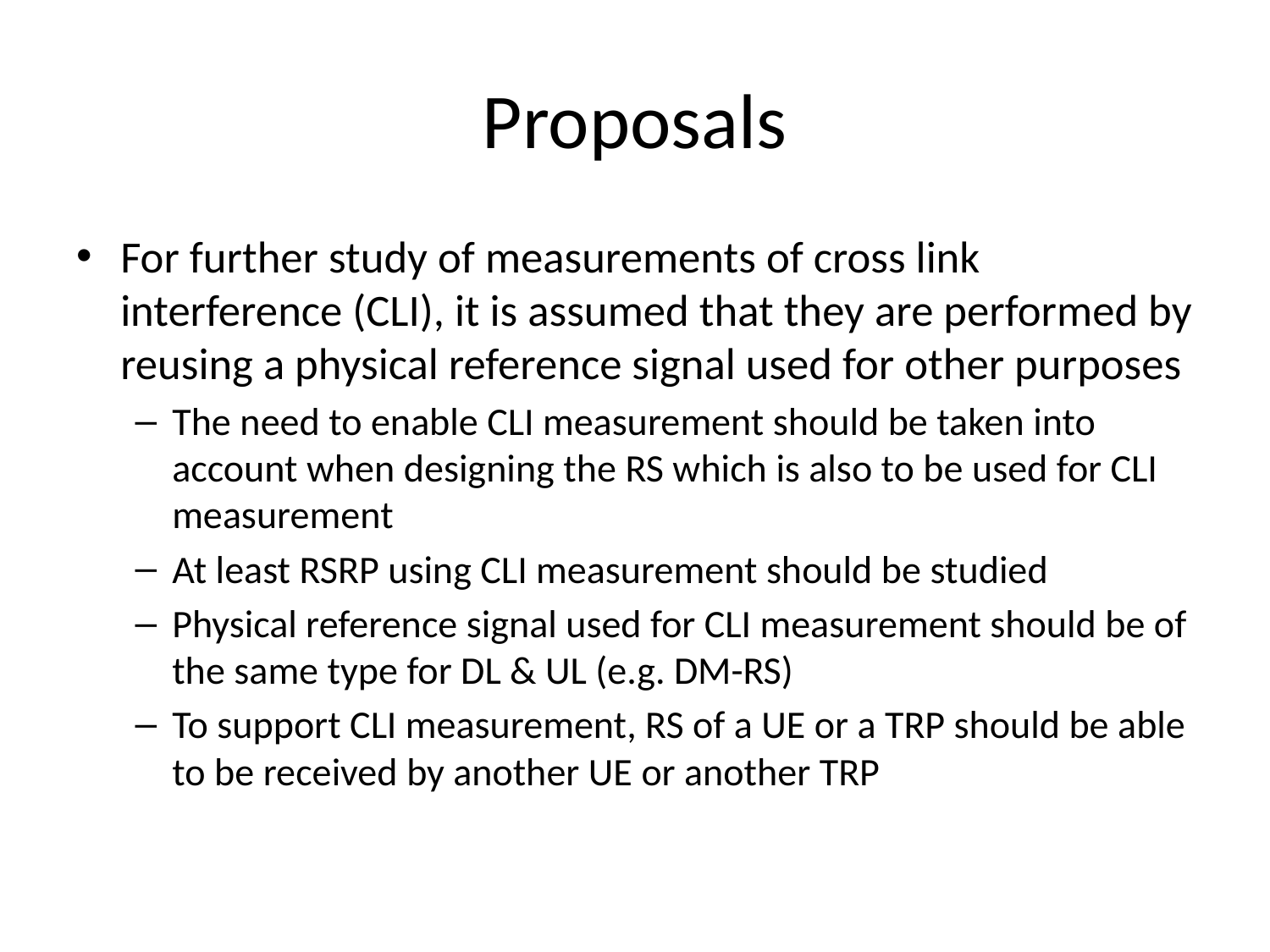

# Proposals
For further study of measurements of cross link interference (CLI), it is assumed that they are performed by reusing a physical reference signal used for other purposes
The need to enable CLI measurement should be taken into account when designing the RS which is also to be used for CLI measurement
At least RSRP using CLI measurement should be studied
Physical reference signal used for CLI measurement should be of the same type for DL & UL (e.g. DM-RS)
To support CLI measurement, RS of a UE or a TRP should be able to be received by another UE or another TRP